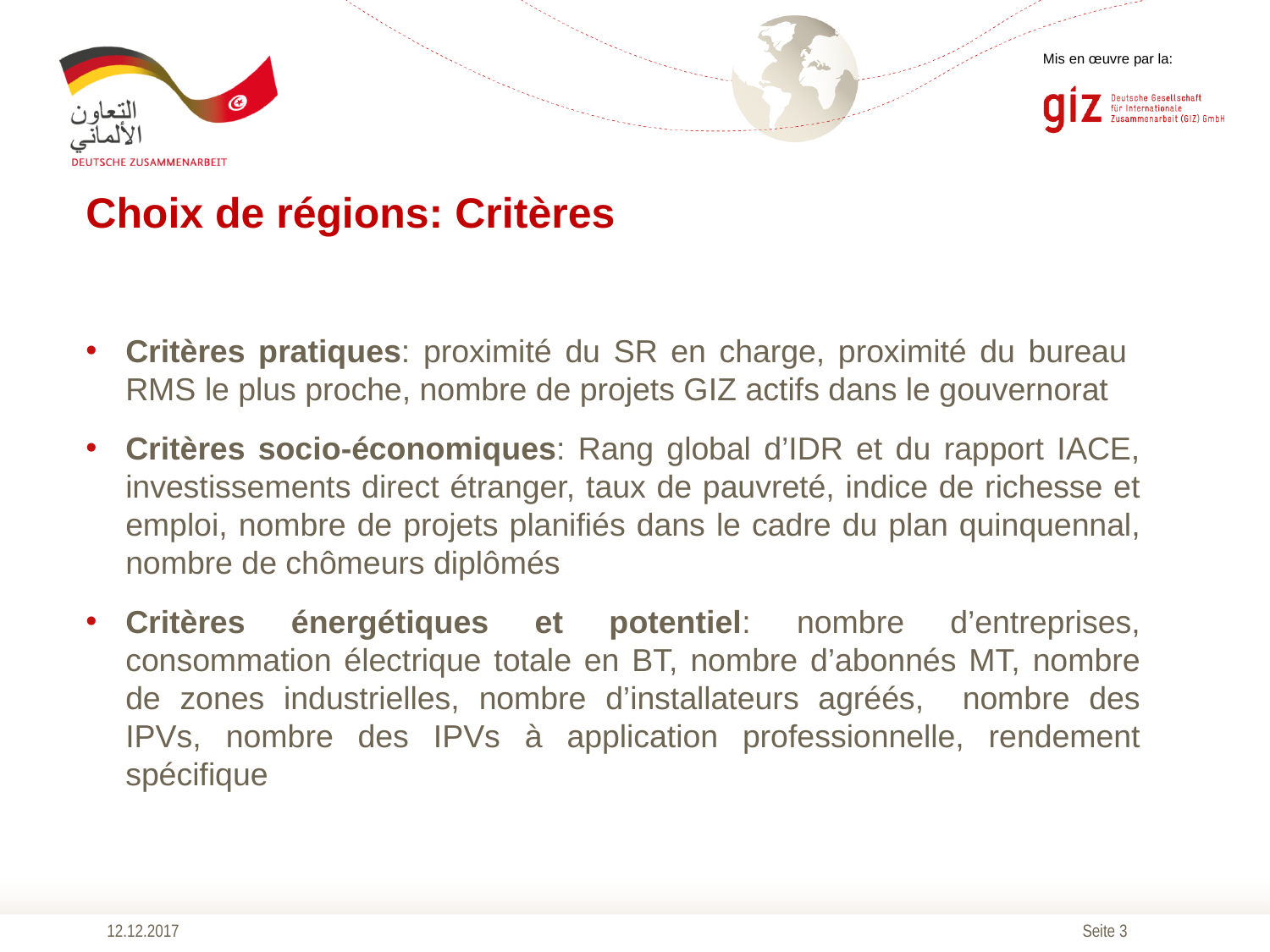

Mis en œuvre par la:
# Choix de régions: Critères

Critères pratiques: proximité du SR en charge, proximité du bureau  RMS le plus proche, nombre de projets GIZ actifs dans le gouvernorat
Critères socio-économiques: Rang global d’IDR et du rapport IACE, investissements direct étranger, taux de pauvreté, indice de richesse et emploi, nombre de projets planifiés dans le cadre du plan quinquennal, nombre de chômeurs diplômés
Critères énergétiques et potentiel: nombre d’entreprises, consommation électrique totale en BT, nombre d’abonnés MT, nombre de zones industrielles, nombre d’installateurs agréés,  nombre des IPVs, nombre des IPVs à application professionnelle, rendement spécifique

12.12.2017